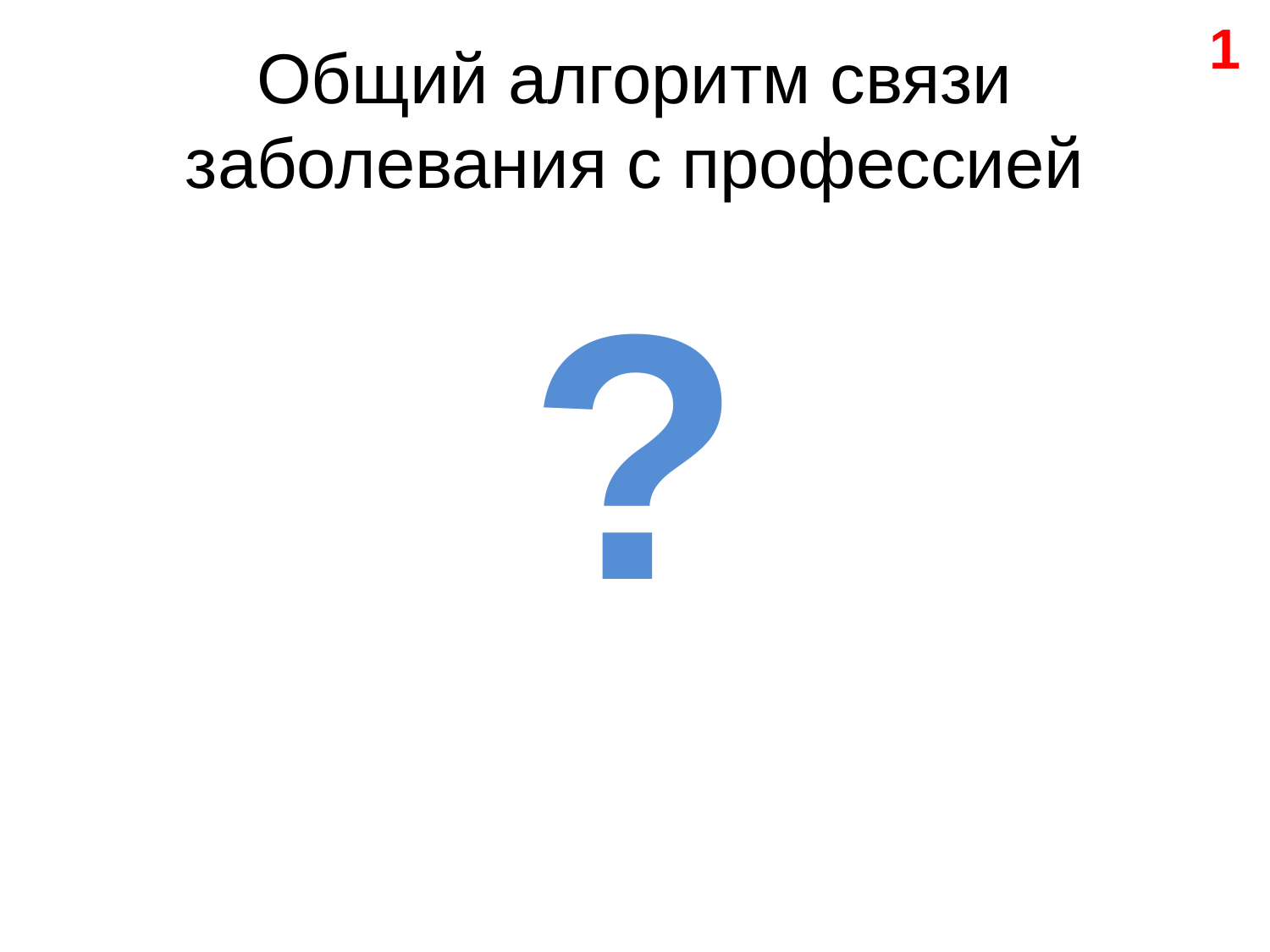

1
Общий алгоритм связи заболевания с профессией
?